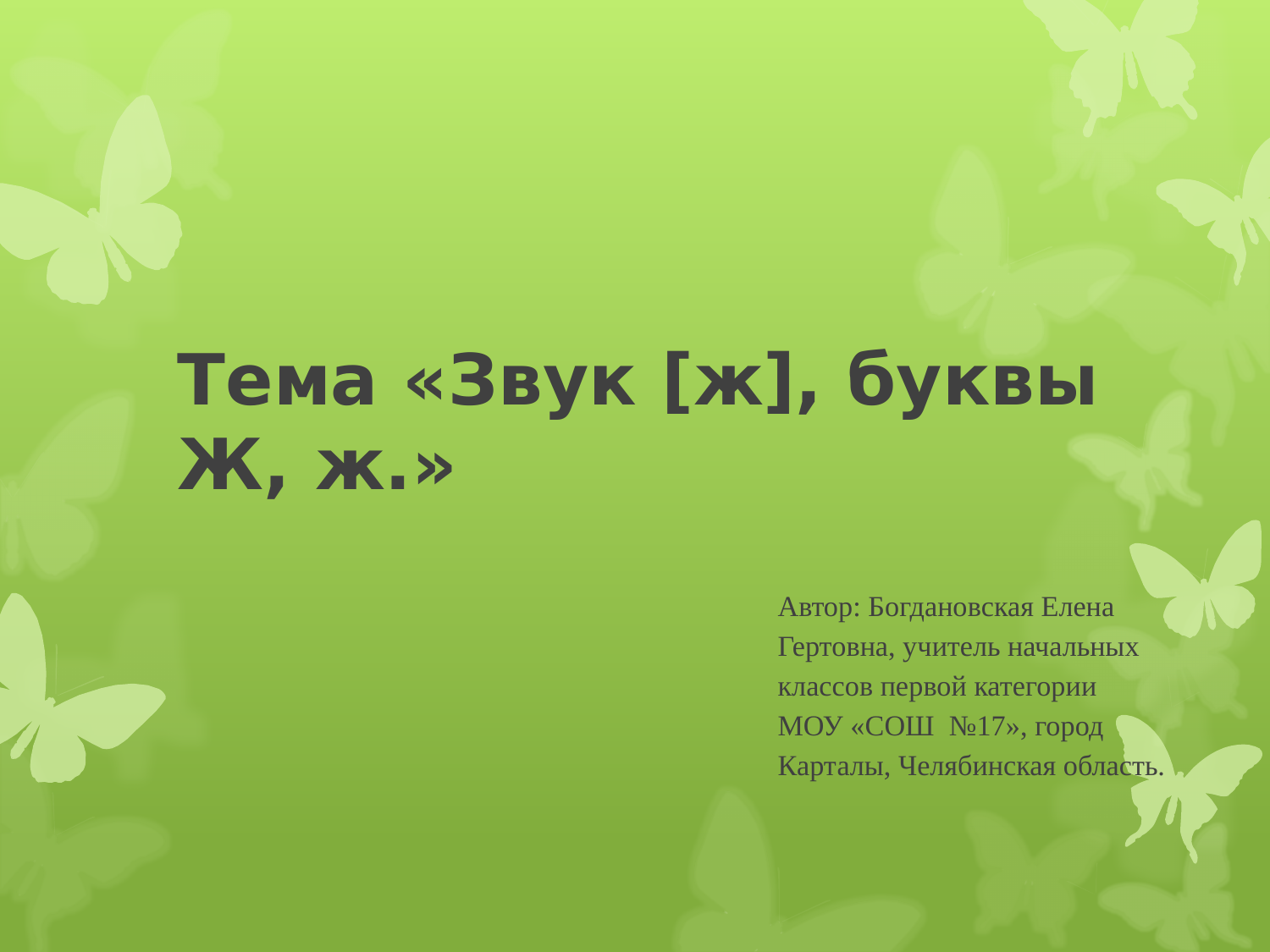

# Тема «Звук [ж], буквы Ж, ж.»
Автор: Богдановская Елена Гертовна, учитель начальных классов первой категории МОУ «СОШ  №17», город Карталы, Челябинская область.